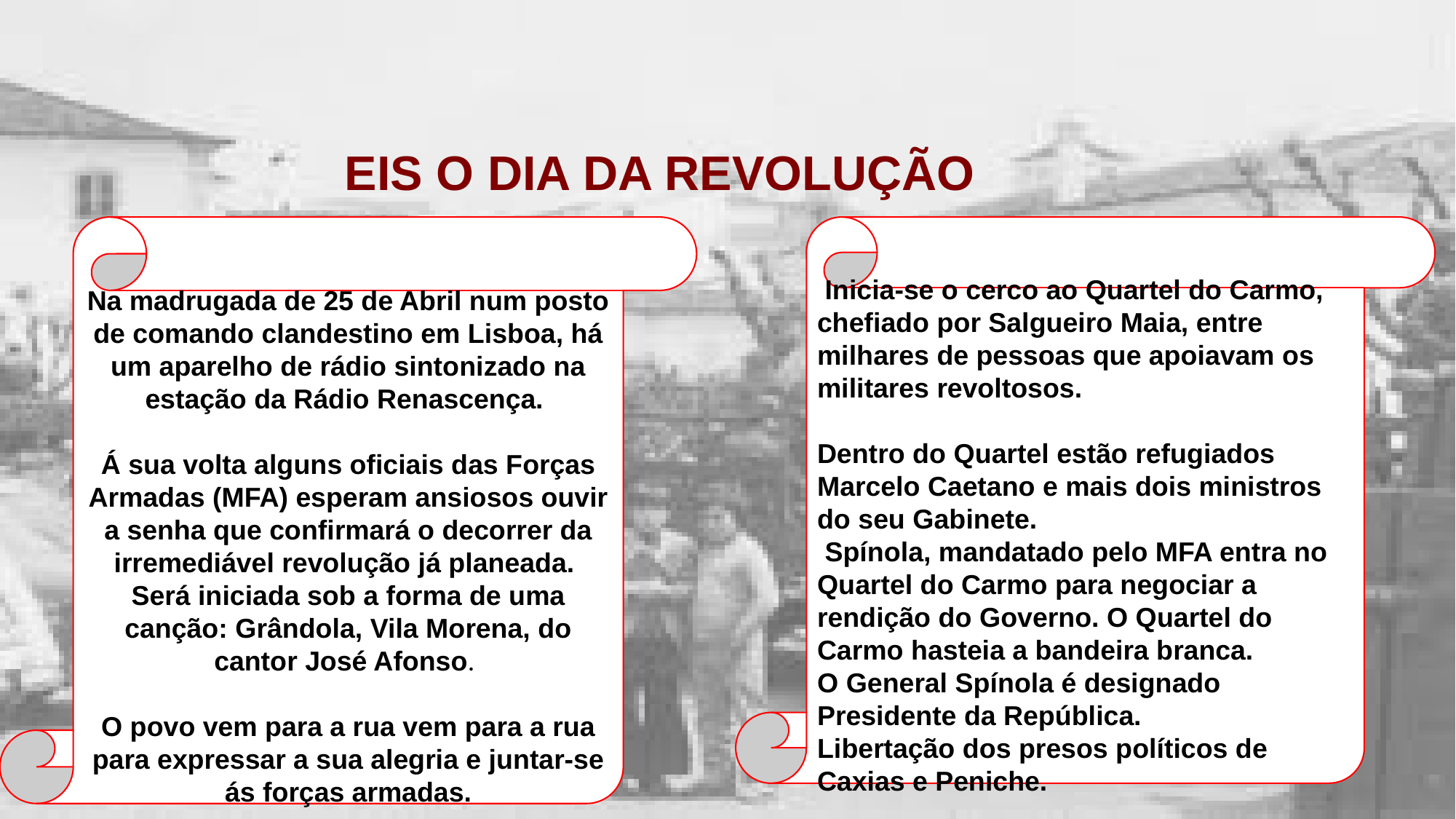

# EIS O DIA DA REVOLUÇÃO

Na madrugada de 25 de Abril num posto de comando clandestino em Lisboa, há um aparelho de rádio sintonizado na estação da Rádio Renascença.

Á sua volta alguns oficiais das Forças Armadas (MFA) esperam ansiosos ouvir a senha que confirmará o decorrer da irremediável revolução já planeada.
Será iniciada sob a forma de uma canção: Grândola, Vila Morena, do cantor José Afonso.

O povo vem para a rua vem para a rua para expressar a sua alegria e juntar-se ás forças armadas.

 Inicia-se o cerco ao Quartel do Carmo, chefiado por Salgueiro Maia, entre milhares de pessoas que apoiavam os militares revoltosos.

Dentro do Quartel estão refugiados Marcelo Caetano e mais dois ministros do seu Gabinete.
 Spínola, mandatado pelo MFA entra no Quartel do Carmo para negociar a rendição do Governo. O Quartel do Carmo hasteia a bandeira branca.
O General Spínola é designado Presidente da República.
Libertação dos presos políticos de Caxias e Peniche.